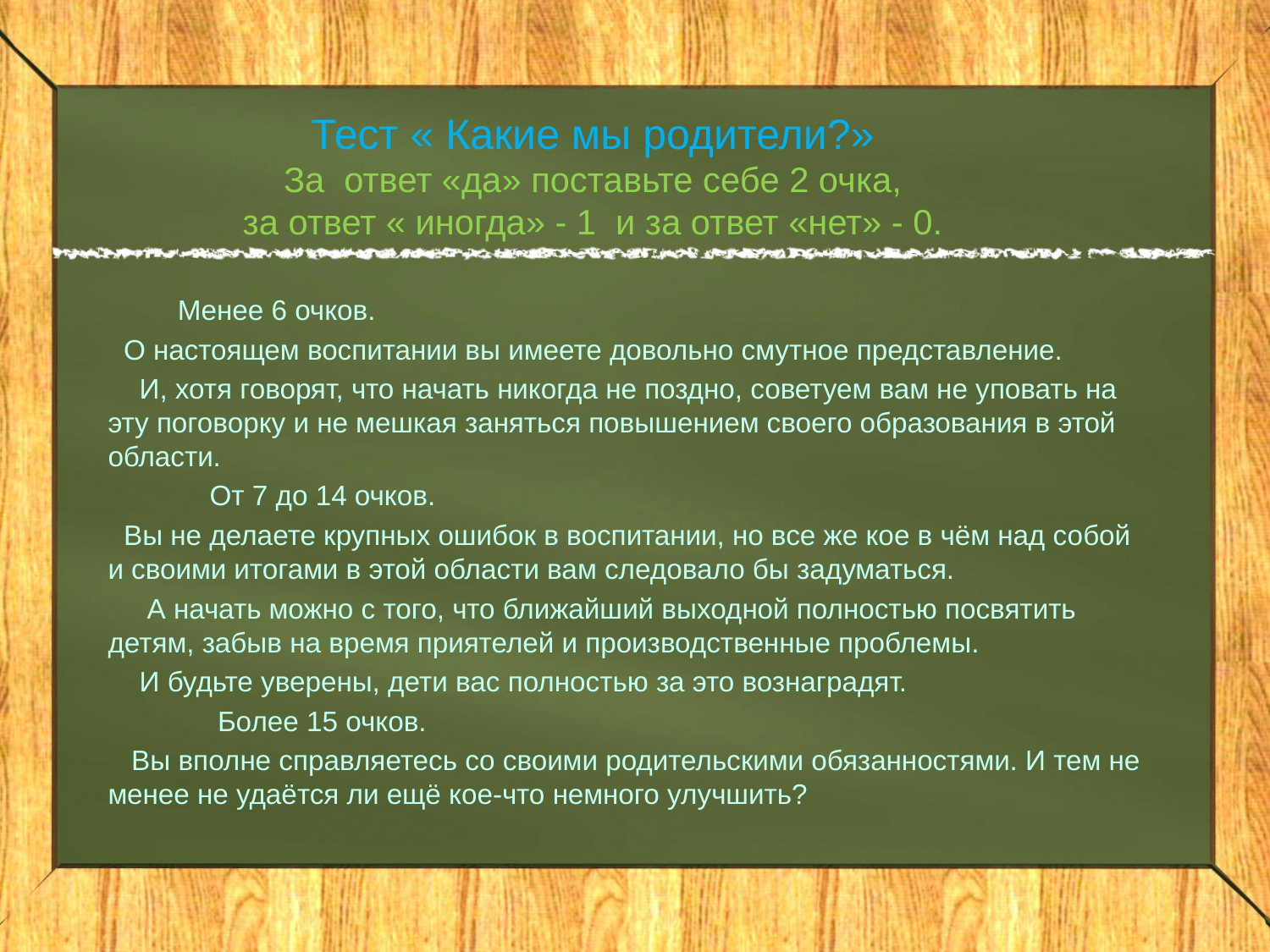

# Тест « Какие мы родители?» За  ответ «да» поставьте себе 2 очка, за ответ « иногда» - 1  и за ответ «нет» - 0.
         Менее 6 очков.
  О настоящем воспитании вы имеете довольно смутное представление.
    И, хотя говорят, что начать никогда не поздно, советуем вам не уповать на    эту поговорку и не мешкая заняться повышением своего образования в этой области.
             От 7 до 14 очков.
  Вы не делаете крупных ошибок в воспитании, но все же кое в чём над собой    и своими итогами в этой области вам следовало бы задуматься.
     А начать можно с того, что ближайший выходной полностью посвятить   детям, забыв на время приятелей и производственные проблемы.
    И будьте уверены, дети вас полностью за это вознаградят.
              Более 15 очков.
   Вы вполне справляетесь со своими родительскими обязанностями. И тем не   менее не удаётся ли ещё кое-что немного улучшить?